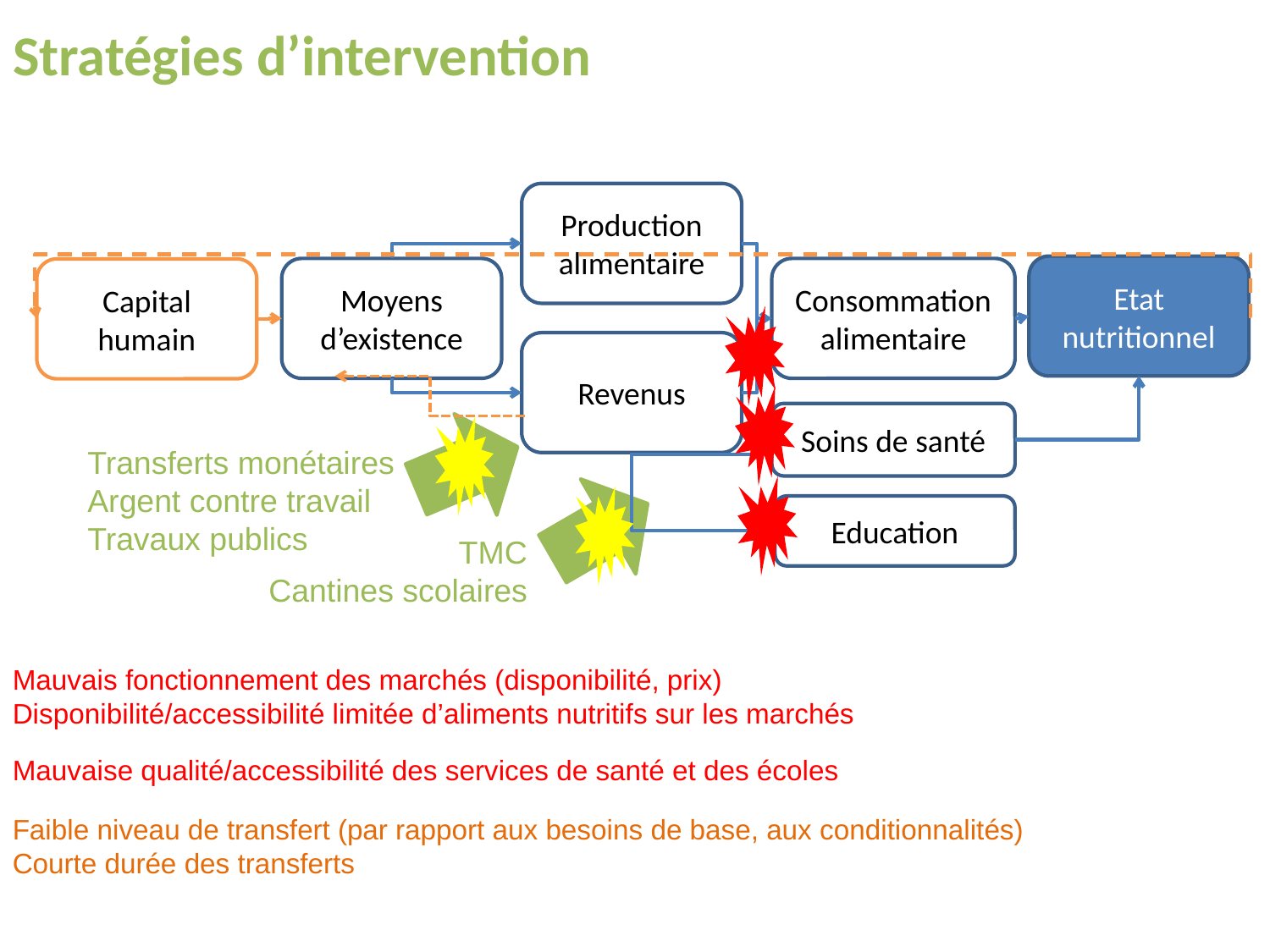

# Stratégies d’intervention
Production alimentaire
Etat nutritionnel
Moyens d’existence
Consommation alimentaire
Capital humain

Revenus

Soins de santé

Transferts monétaires
Argent contre travail
Travaux publics

Education
TMC
Cantines scolaires

Mauvais fonctionnement des marchés (disponibilité, prix)
Disponibilité/accessibilité limitée d’aliments nutritifs sur les marchés
Mauvaise qualité/accessibilité des services de santé et des écoles
Faible niveau de transfert (par rapport aux besoins de base, aux conditionnalités)
Courte durée des transferts